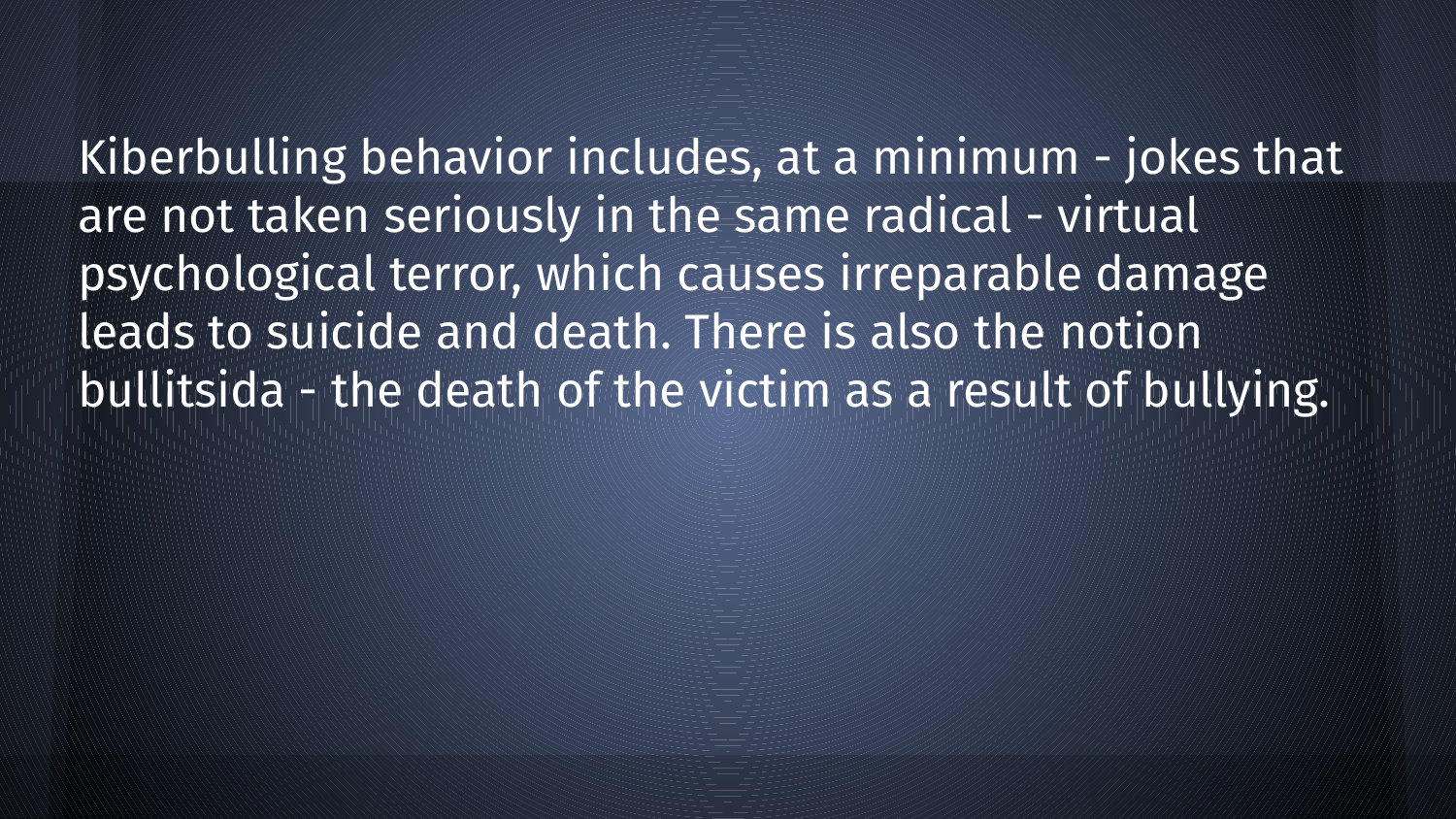

#
Kiberbulling behavior includes, at a minimum - jokes that are not taken seriously in the same radical - virtual psychological terror, which causes irreparable damage leads to suicide and death. There is also the notion bullitsida - the death of the victim as a result of bullying.